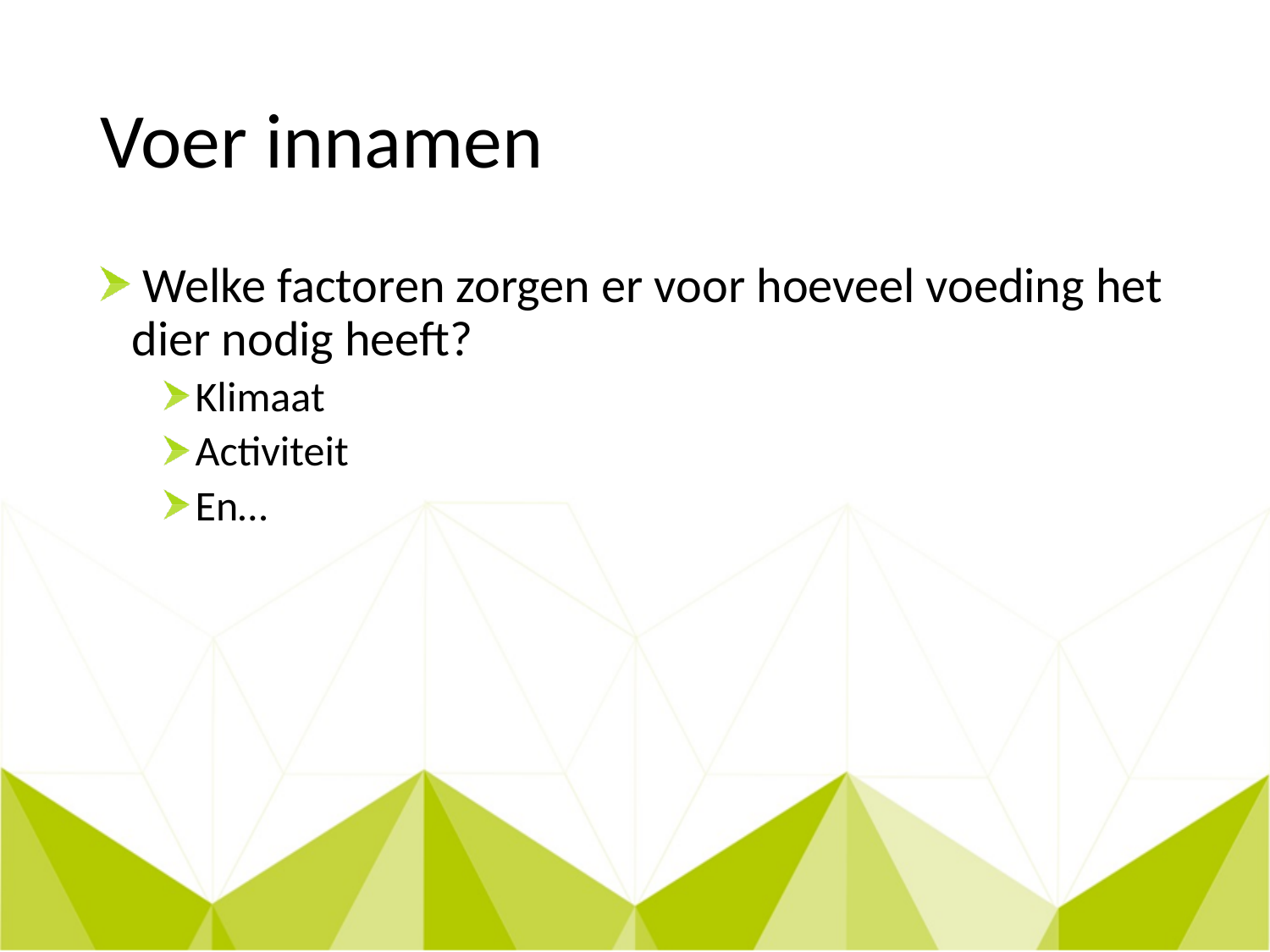

# Voer innamen
 Welke factoren zorgen er voor hoeveel voeding het dier nodig heeft?
Klimaat
Activiteit
En…